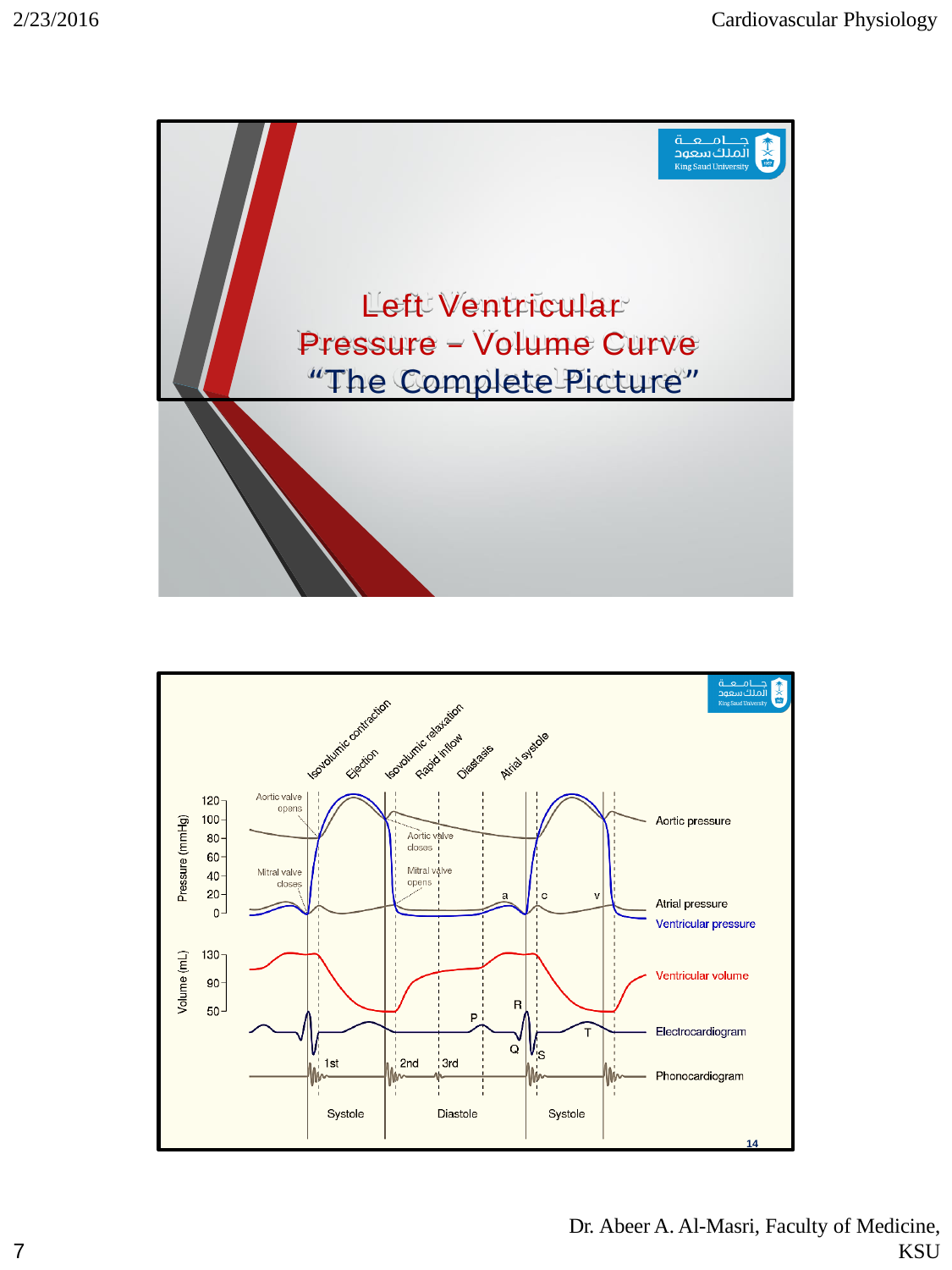

2/23/2016
Cardiovascular Physiology

Left Ventricular  Pressure – Volume Curve  “The Complete Picture”

14

Dr. Abeer A. Al-Masri, Faculty of Medicine,
KSU
7